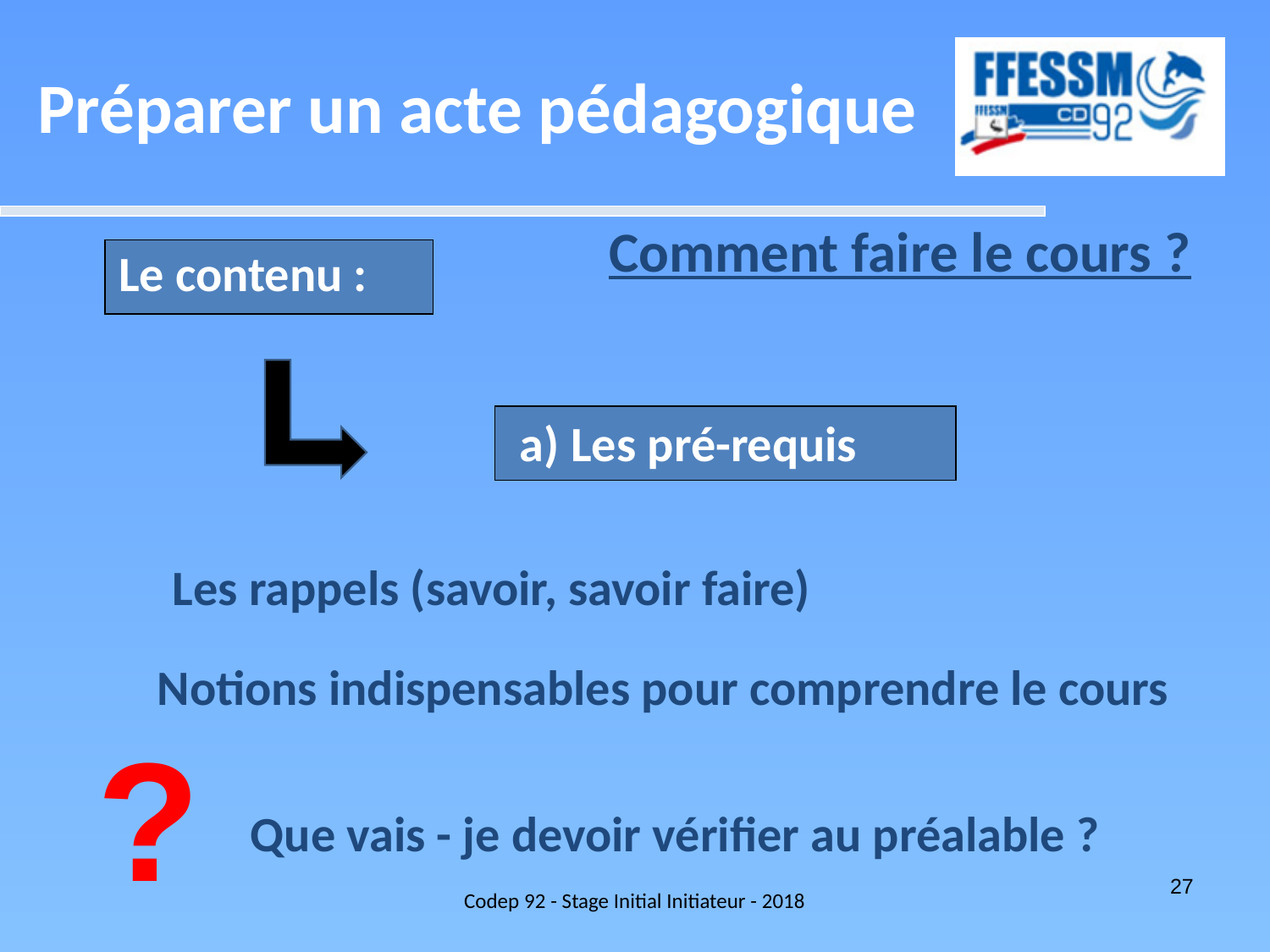

Préparer un acte pédagogique
Comment faire le cours ?
Le contenu :

a) Les pré-requis

Les rappels (savoir, savoir faire)
Notions indispensables pour comprendre le cours
?
Que vais - je devoir vérifier au préalable ?
Codep 92 - Stage Initial Initiateur - 2018
27